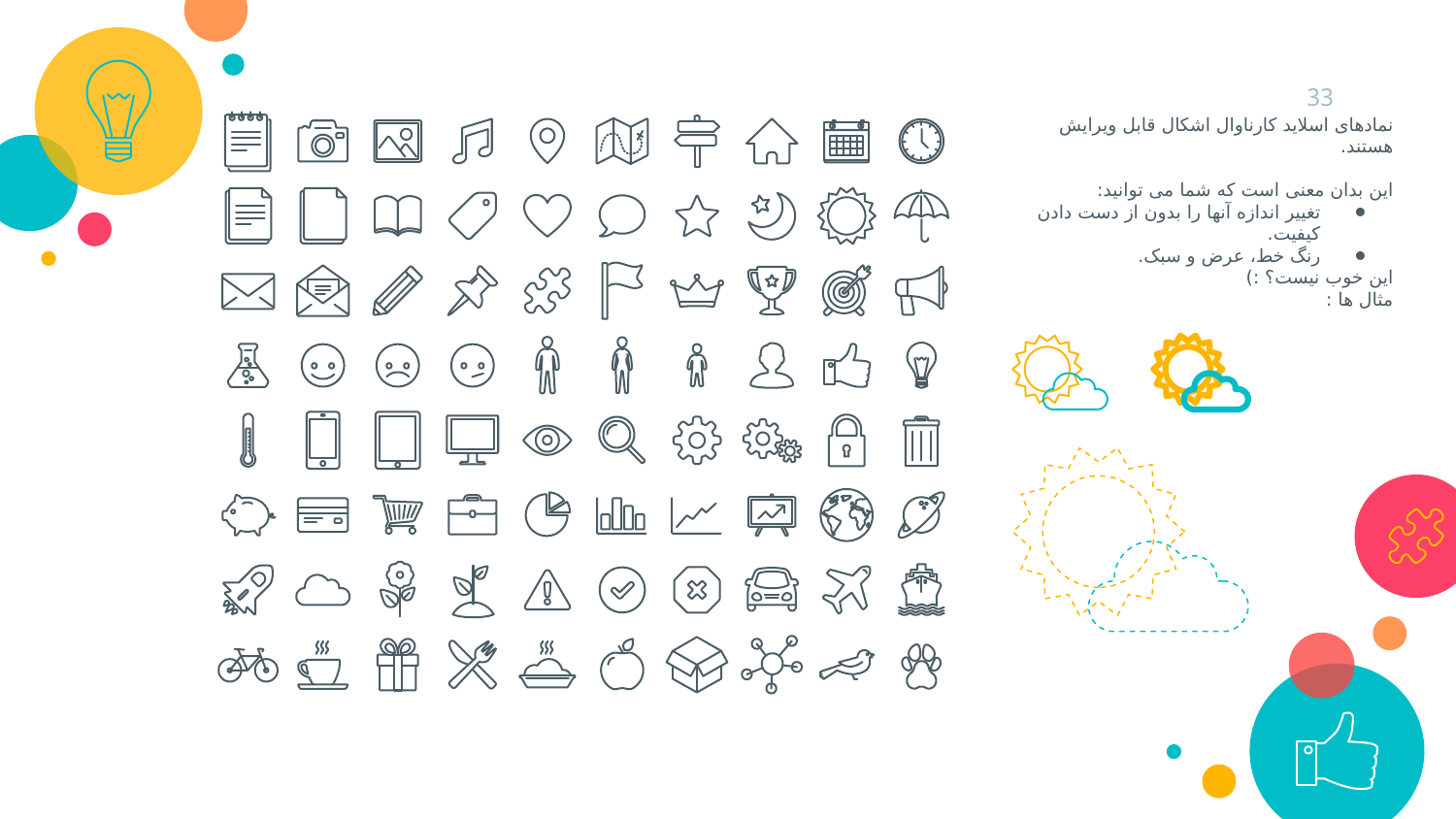

33
نمادهای اسلاید کارناوال اشکال قابل ویرایش هستند.

این بدان معنی است که شما می توانید:
تغییر اندازه آنها را بدون از دست دادن کیفیت.
رنگ خط، عرض و سبک.
این خوب نیست؟ :)
مثال ها :